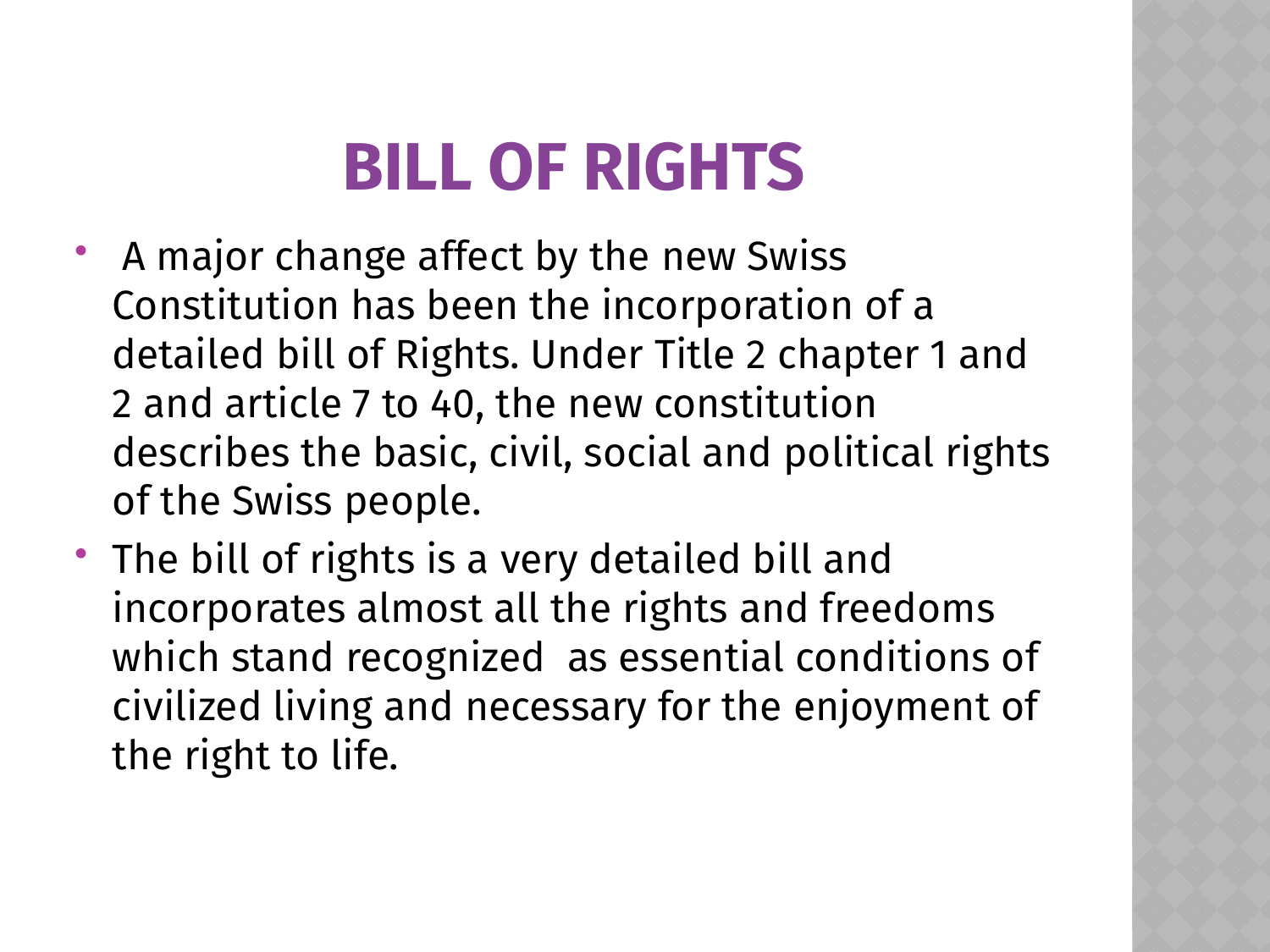

# Bill of Rights
 A major change affect by the new Swiss Constitution has been the incorporation of a detailed bill of Rights. Under Title 2 chapter 1 and 2 and article 7 to 40, the new constitution describes the basic, civil, social and political rights of the Swiss people.
The bill of rights is a very detailed bill and incorporates almost all the rights and freedoms which stand recognized  as essential conditions of civilized living and necessary for the enjoyment of the right to life.